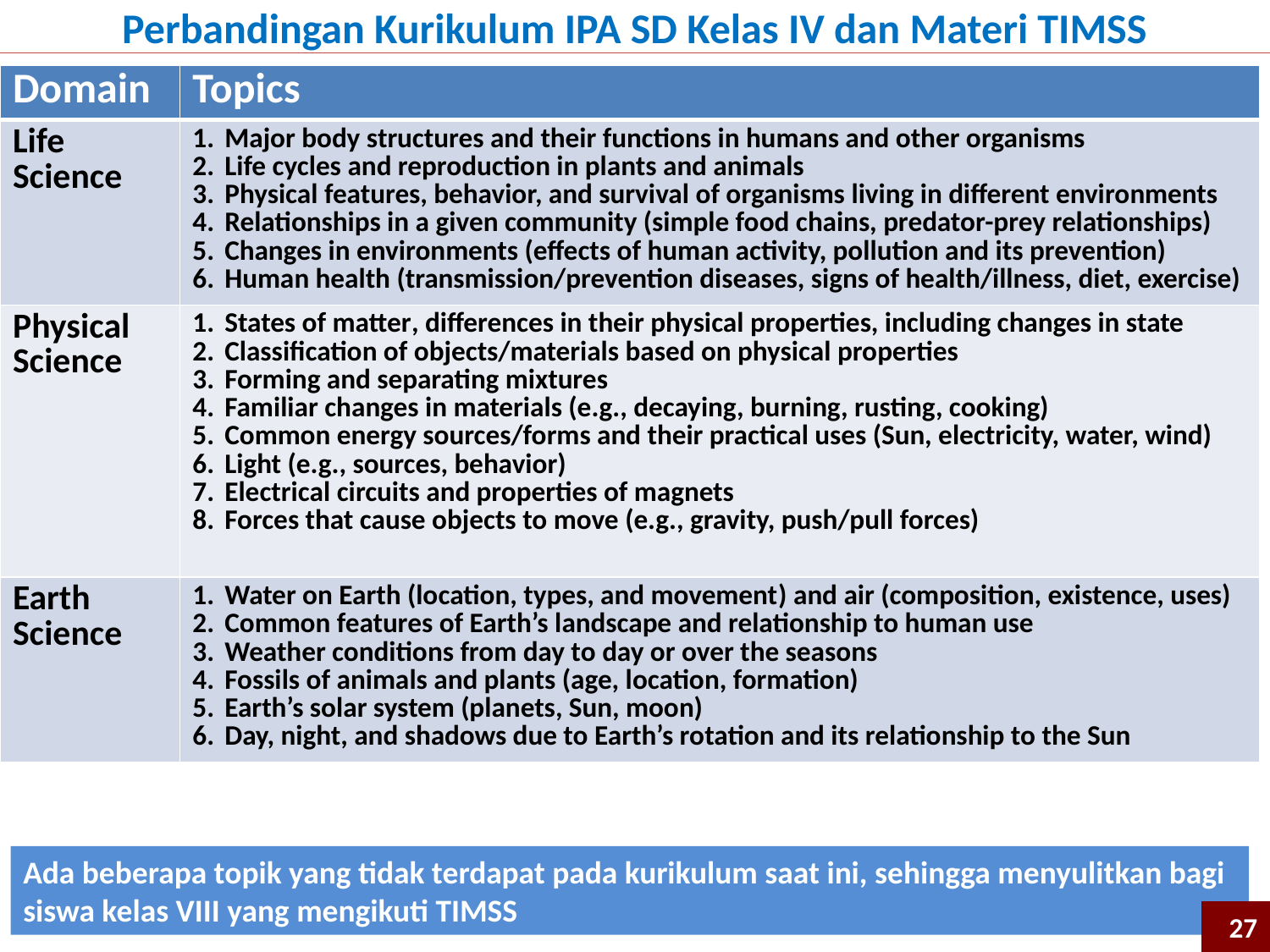

Perbandingan Kurikulum IPA SD Kelas IV dan Materi TIMSS
| Domain | Topics |
| --- | --- |
| Life Science | Major body structures and their functions in humans and other organisms Life cycles and reproduction in plants and animals Physical features, behavior, and survival of organisms living in different environments Relationships in a given community (simple food chains, predator-prey relationships) Changes in environments (effects of human activity, pollution and its prevention) Human health (transmission/prevention diseases, signs of health/illness, diet, exercise) |
| Physical Science | States of matter, differences in their physical properties, including changes in state Classification of objects/materials based on physical properties Forming and separating mixtures Familiar changes in materials (e.g., decaying, burning, rusting, cooking) Common energy sources/forms and their practical uses (Sun, electricity, water, wind) Light (e.g., sources, behavior) Electrical circuits and properties of magnets Forces that cause objects to move (e.g., gravity, push/pull forces) |
| Earth Science | Water on Earth (location, types, and movement) and air (composition, existence, uses) Common features of Earth’s landscape and relationship to human use Weather conditions from day to day or over the seasons Fossils of animals and plants (age, location, formation) Earth’s solar system (planets, Sun, moon) Day, night, and shadows due to Earth’s rotation and its relationship to the Sun |
Ada beberapa topik yang tidak terdapat pada kurikulum saat ini, sehingga menyulitkan bagi siswa kelas VIII yang mengikuti TIMSS
27